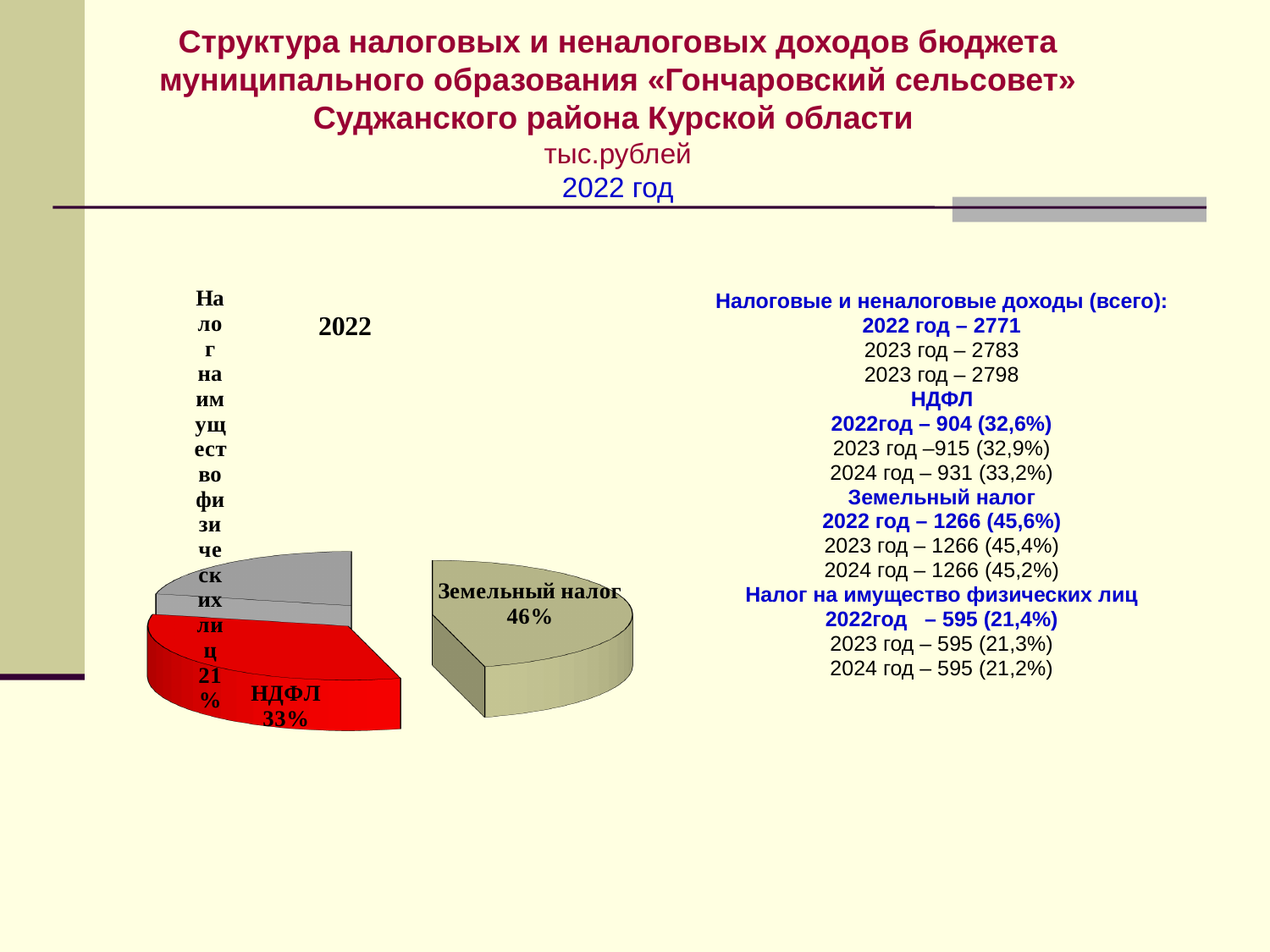

# Структура налоговых и неналоговых доходов бюджета муниципального образования «Гончаровский сельсовет» Суджанского района Курской области тыс.рублей 2022 год

[unsupported chart]

Налоговые и неналоговые доходы (всего):
2022 год – 2771
2023 год – 2783
2023 год – 2798
НДФЛ
2022год – 904 (32,6%)
2023 год –915 (32,9%)
2024 год – 931 (33,2%)
Земельный налог
2022 год – 1266 (45,6%)
2023 год – 1266 (45,4%)
2024 год – 1266 (45,2%)
Налог на имущество физических лиц
2022год   – 595 (21,4%)
2023 год – 595 (21,3%)
2024 год – 595 (21,2%)